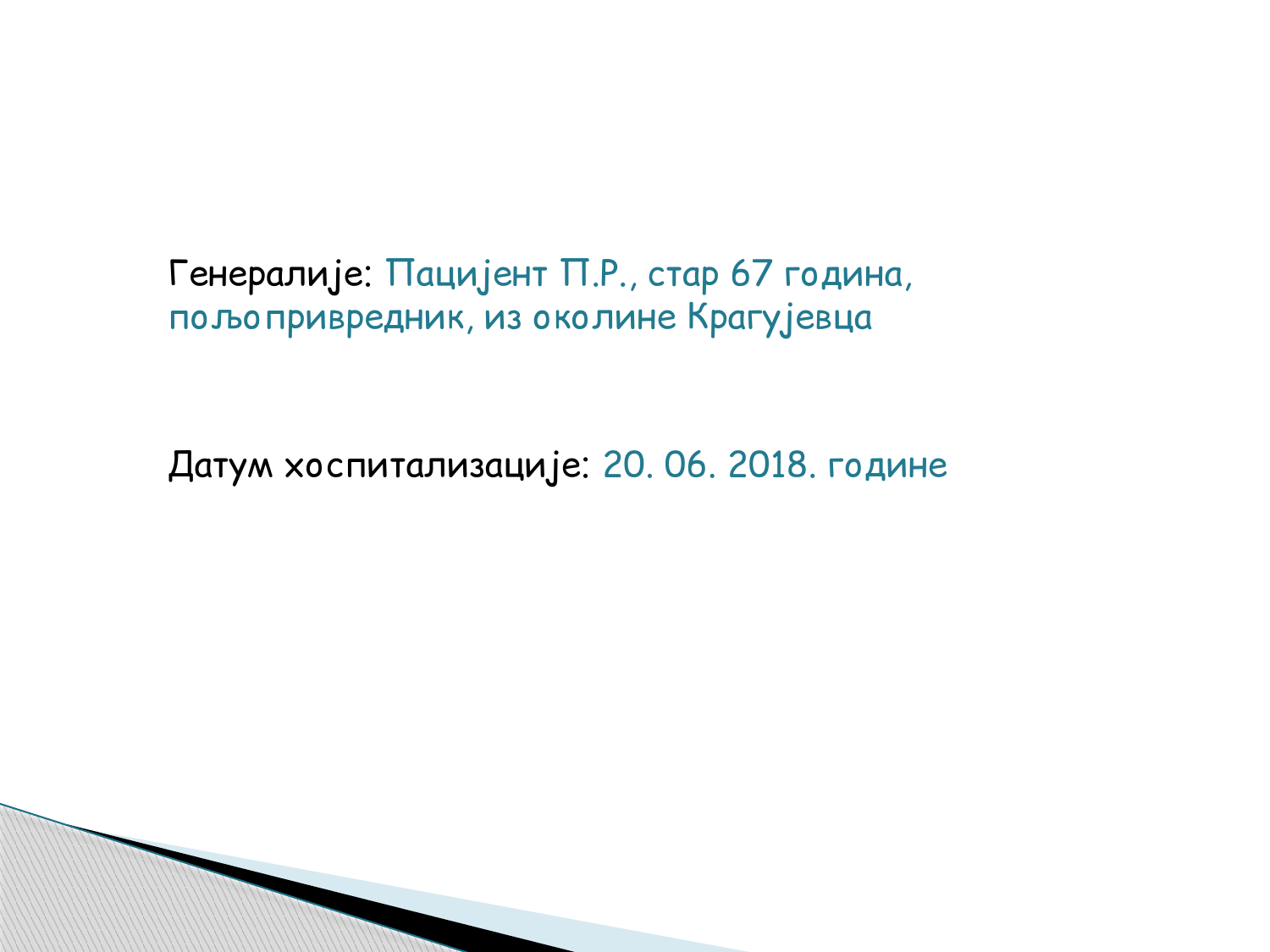

Генералије: Пацијент П.Р., стар 67 година, пољопривредник, из околине Крагујевца

Датум хоспитализације: 20. 06. 2018. године